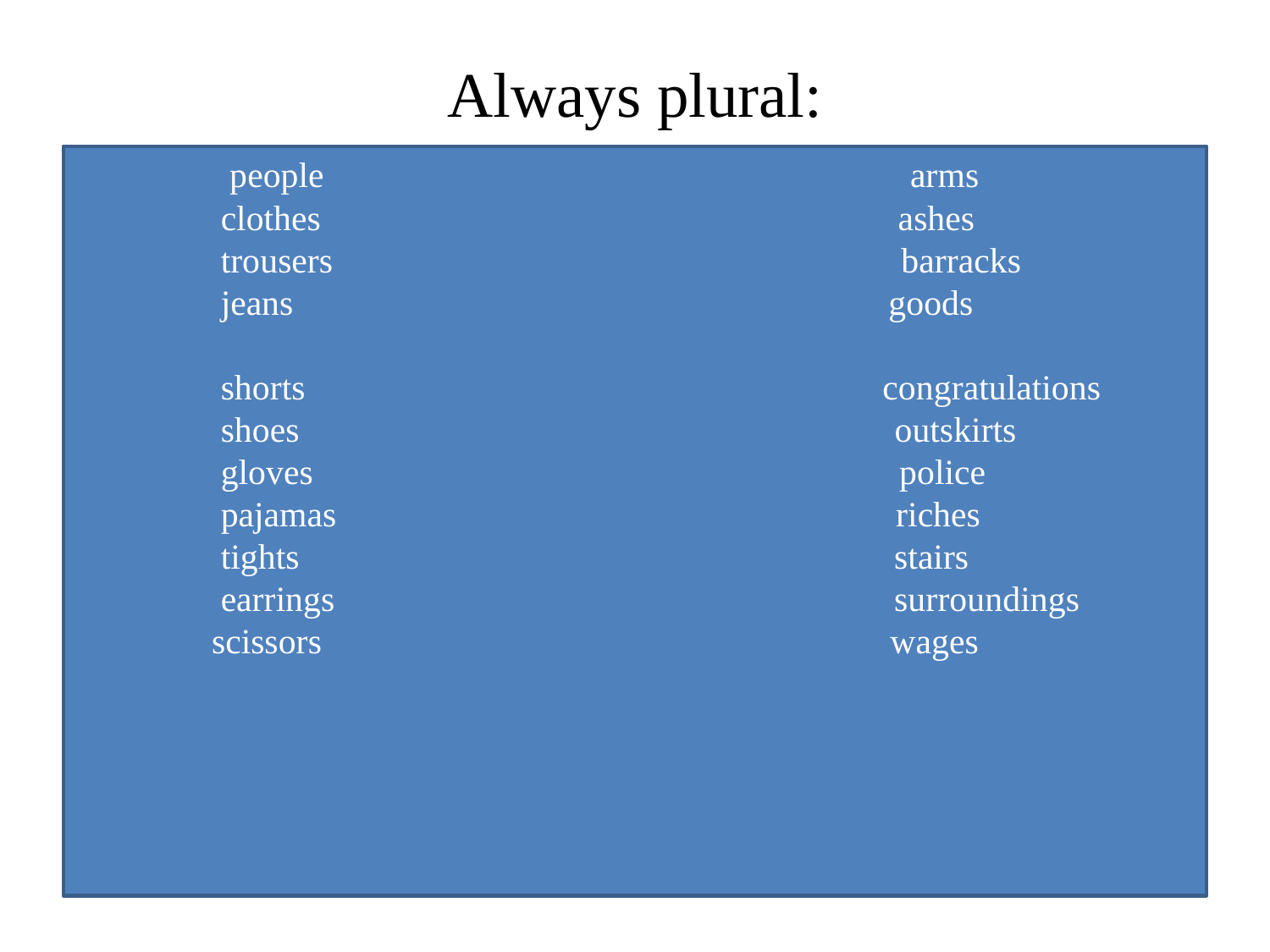

# Always plural:
                 people                                                                  arms
                clothes                                                                 ashes
                trousers                                                                barracks
                jeans                                                                   goods
                shorts                                                                 congratulations
                shoes                                                                   outskirts
                gloves                                                                  police
                pajamas                                                               riches
                tights                                                                   stairs
                earrings                                                               surroundings
               scissors                                                                wages